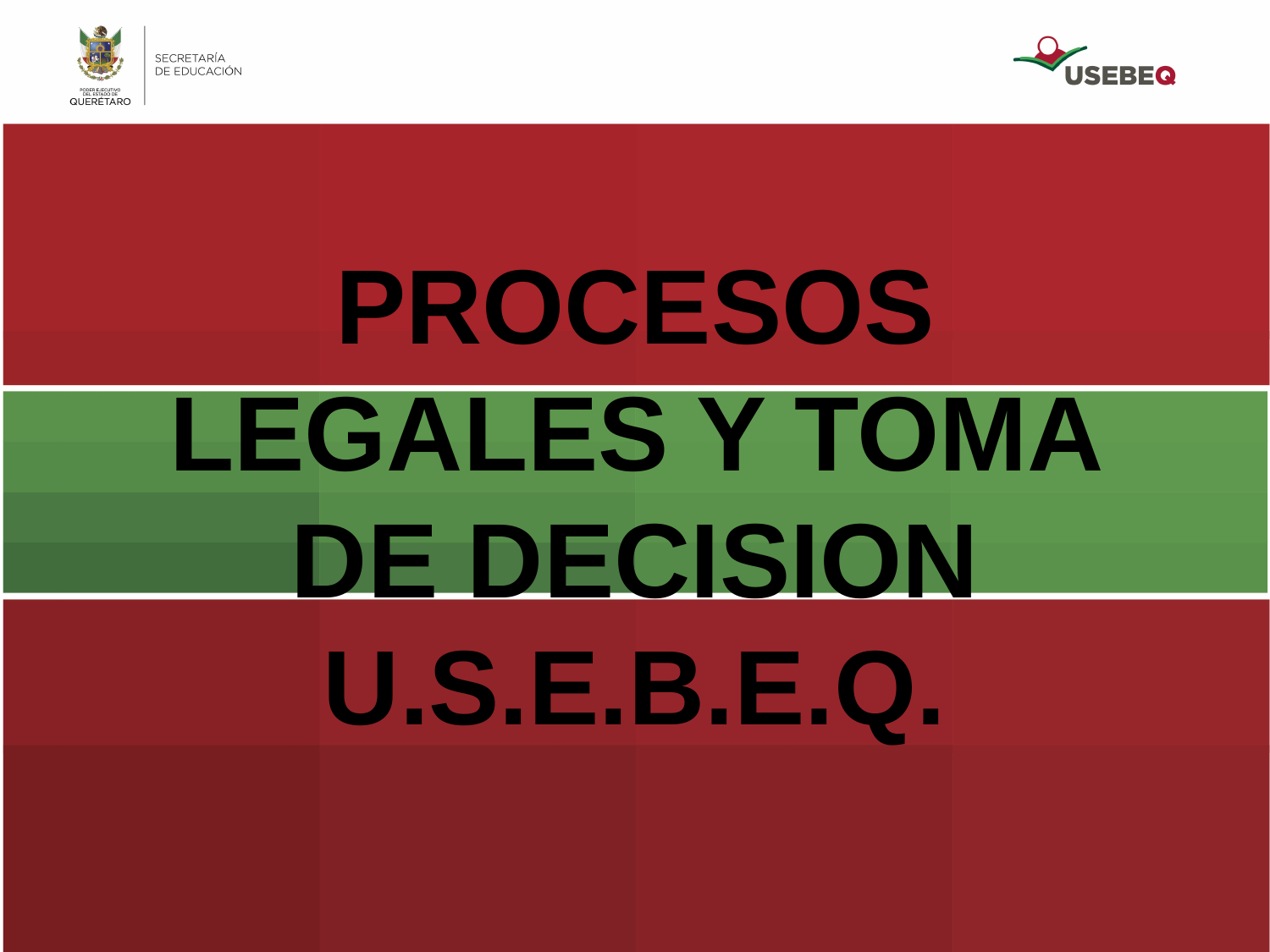

PROCESOS LEGALES Y TOMA DE DECISION
U.S.E.B.E.Q.